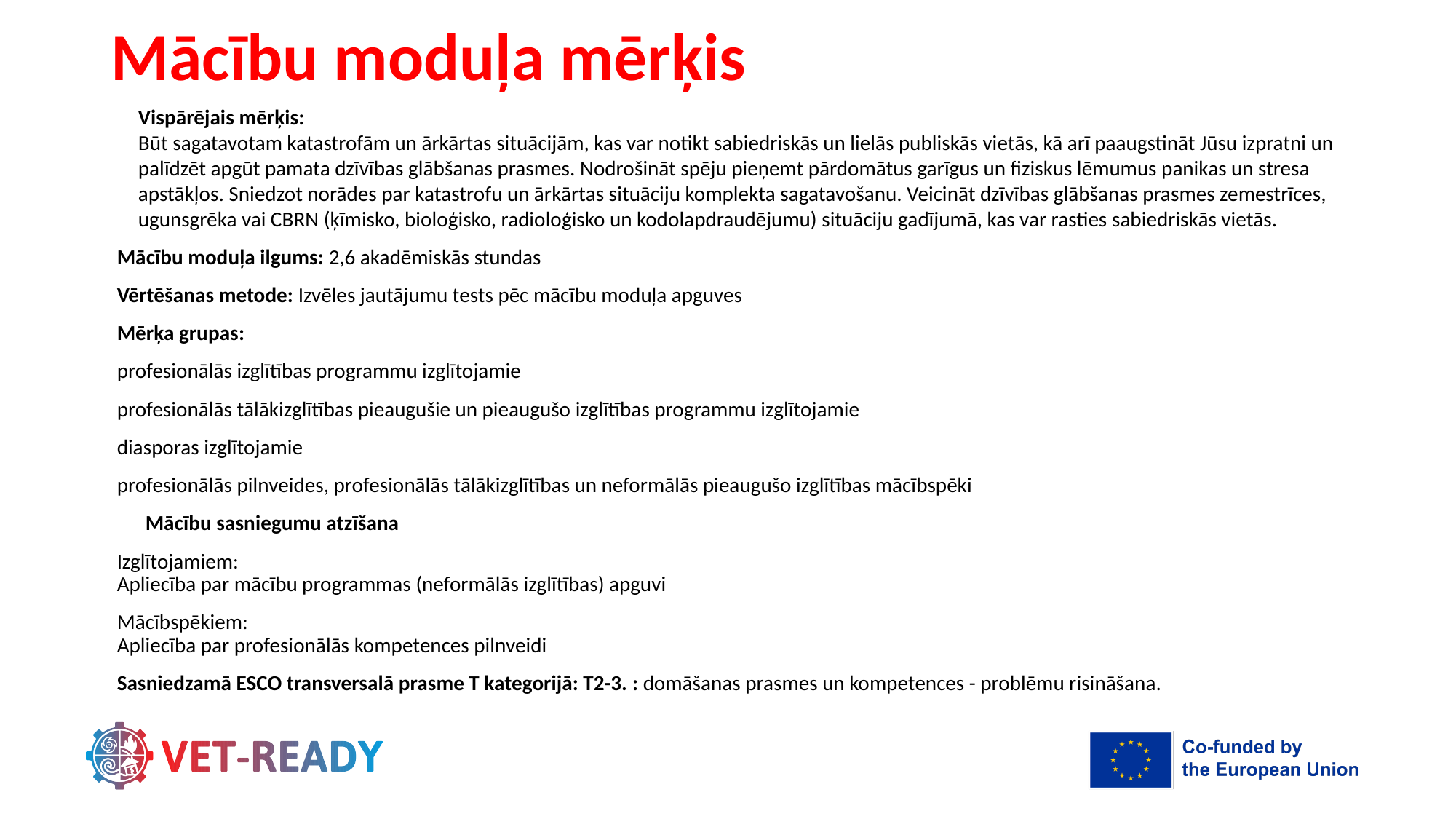

# Mācību moduļa mērķis
Vispārējais mērķis:
Būt sagatavotam katastrofām un ārkārtas situācijām, kas var notikt sabiedriskās un lielās publiskās vietās, kā arī paaugstināt Jūsu izpratni un palīdzēt apgūt pamata dzīvības glābšanas prasmes. Nodrošināt spēju pieņemt pārdomātus garīgus un fiziskus lēmumus panikas un stresa apstākļos. Sniedzot norādes par katastrofu un ārkārtas situāciju komplekta sagatavošanu. Veicināt dzīvības glābšanas prasmes zemestrīces, ugunsgrēka vai CBRN (ķīmisko, bioloģisko, radioloģisko un kodolapdraudējumu) situāciju gadījumā, kas var rasties sabiedriskās vietās.
Mācību moduļa ilgums: 2,6 akadēmiskās stundas
Vērtēšanas metode: Izvēles jautājumu tests pēc mācību moduļa apguves
Mērķa grupas:
profesionālās izglītības programmu izglītojamie
profesionālās tālākizglītības pieaugušie un pieaugušo izglītības programmu izglītojamie
diasporas izglītojamie
profesionālās pilnveides, profesionālās tālākizglītības un neformālās pieaugušo izglītības mācībspēki
      Mācību sasniegumu atzīšana
Izglītojamiem:
Apliecība par mācību programmas (neformālās izglītības) apguvi
Mācībspēkiem:
Apliecība par profesionālās kompetences pilnveidi
Sasniedzamā ESCO transversalā prasme T kategorijā: T2-3. : domāšanas prasmes un kompetences - problēmu risināšana.